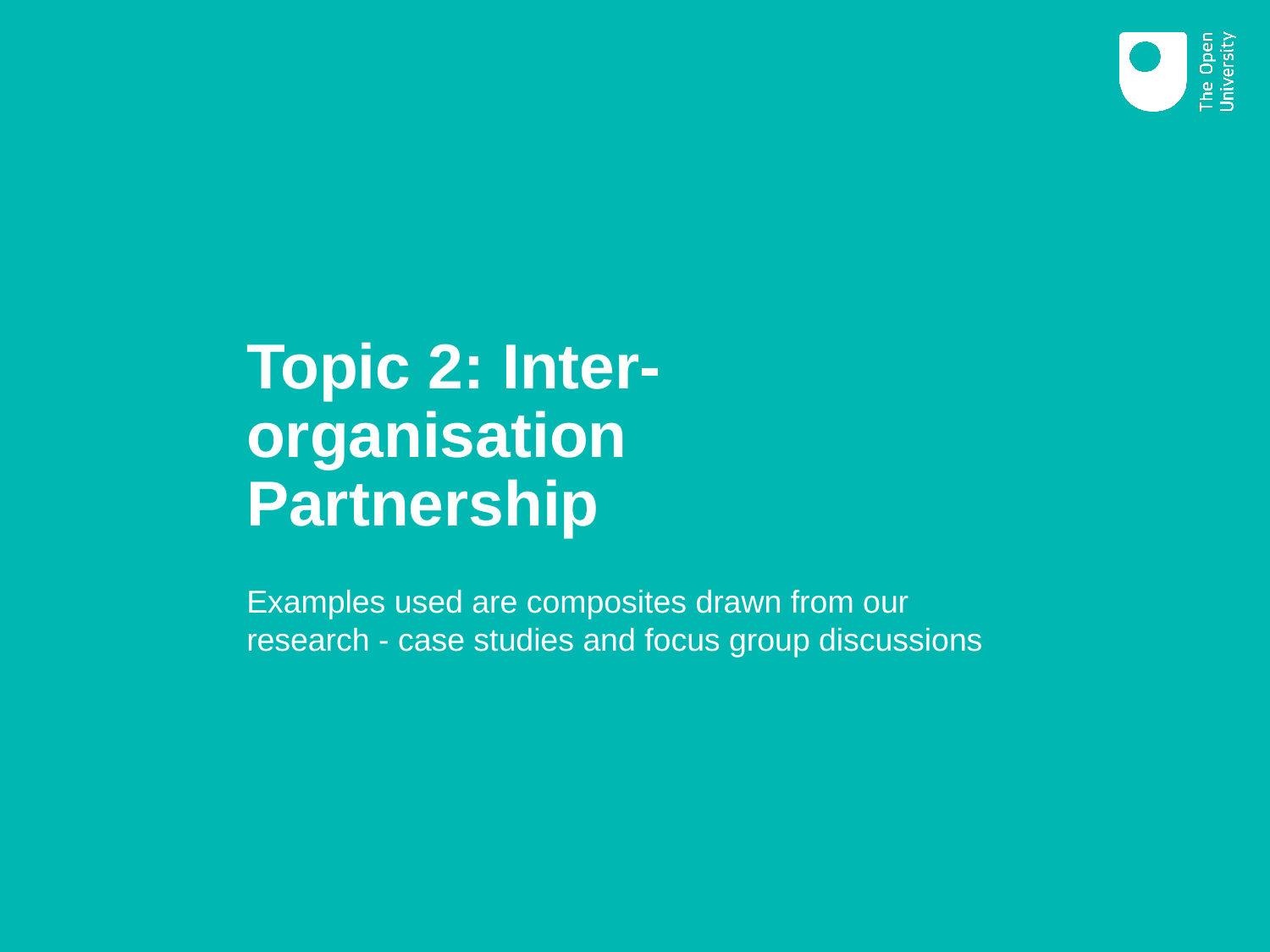

# Topic 2: Inter-organisation Partnership
Examples used are composites drawn from our research - case studies and focus group discussions